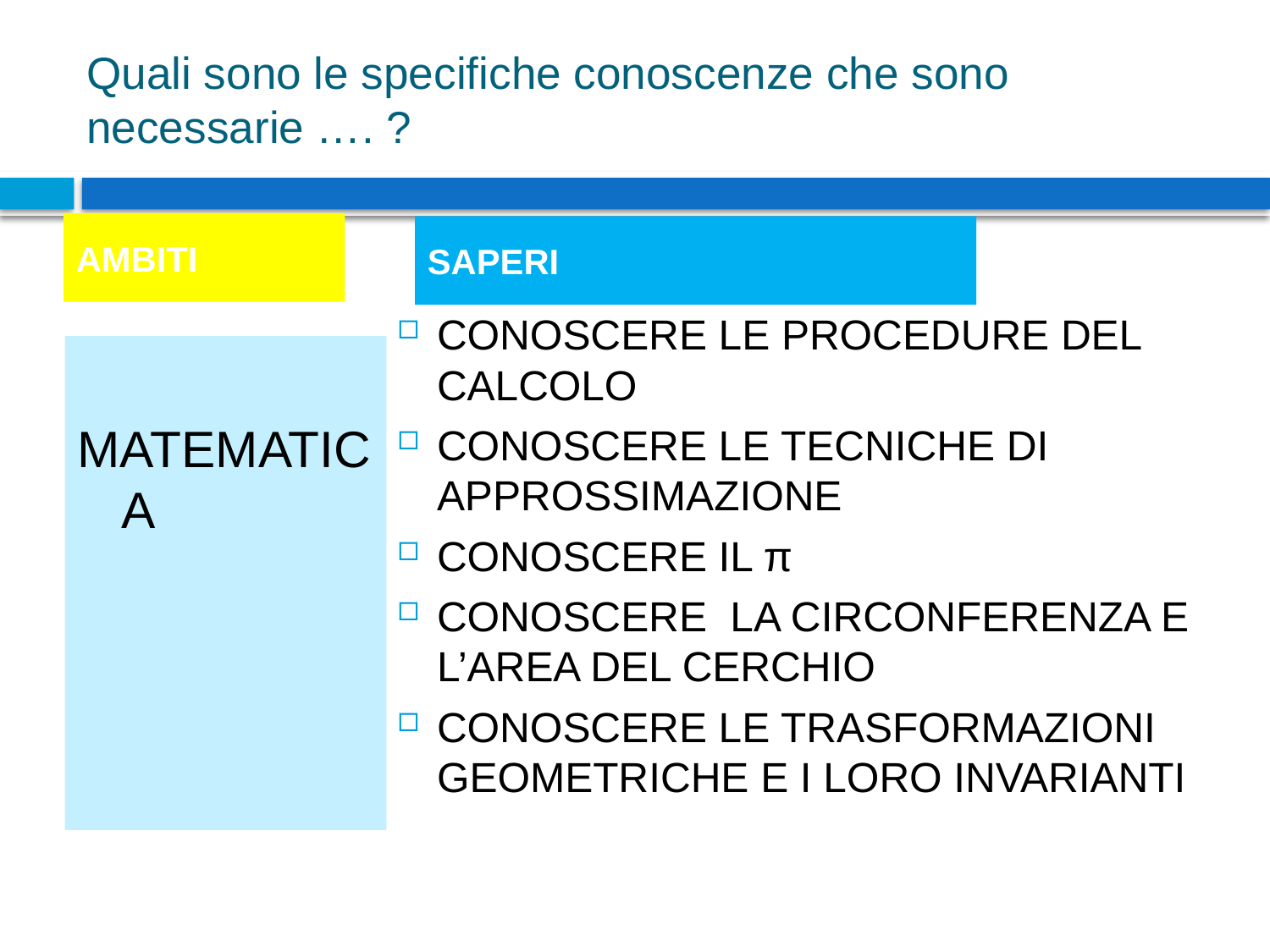

# Quali sono le specifiche conoscenze che sono necessarie …. ?
AMBITI
SAPERI
CONOSCERE LE PROCEDURE DEL CALCOLO
CONOSCERE LE TECNICHE DI APPROSSIMAZIONE
CONOSCERE IL π
CONOSCERE  LA CIRCONFERENZA E L’AREA DEL CERCHIO
CONOSCERE LE TRASFORMAZIONI GEOMETRICHE E I LORO INVARIANTI

MATEMATICA